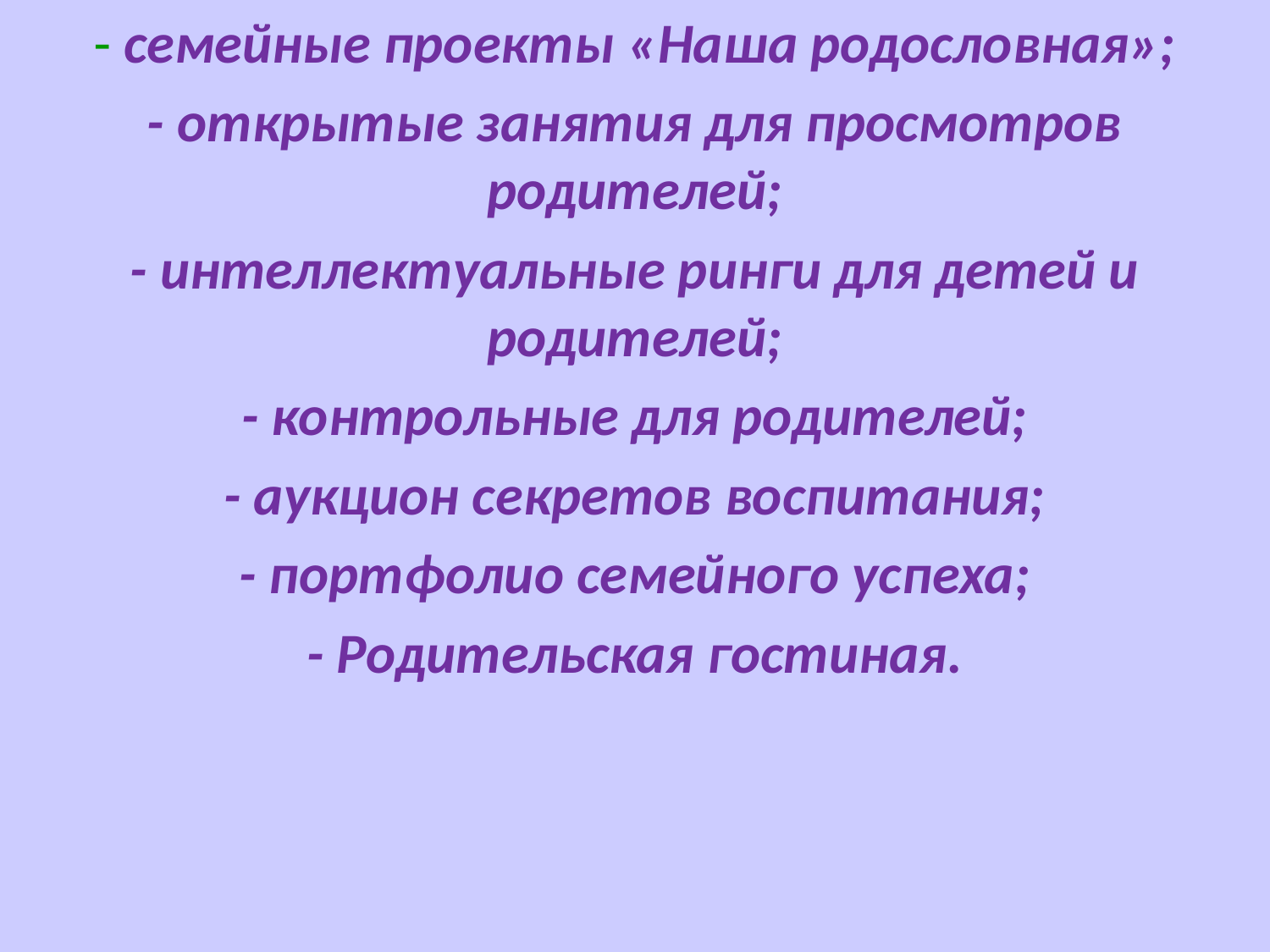

- семейные проекты «Наша родословная»;
- открытые занятия для просмотров родителей;
- интеллектуальные ринги для детей и родителей;
- контрольные для родителей;
- аукцион секретов воспитания;
- портфолио семейного успеха;
- Родительская гостиная.

#